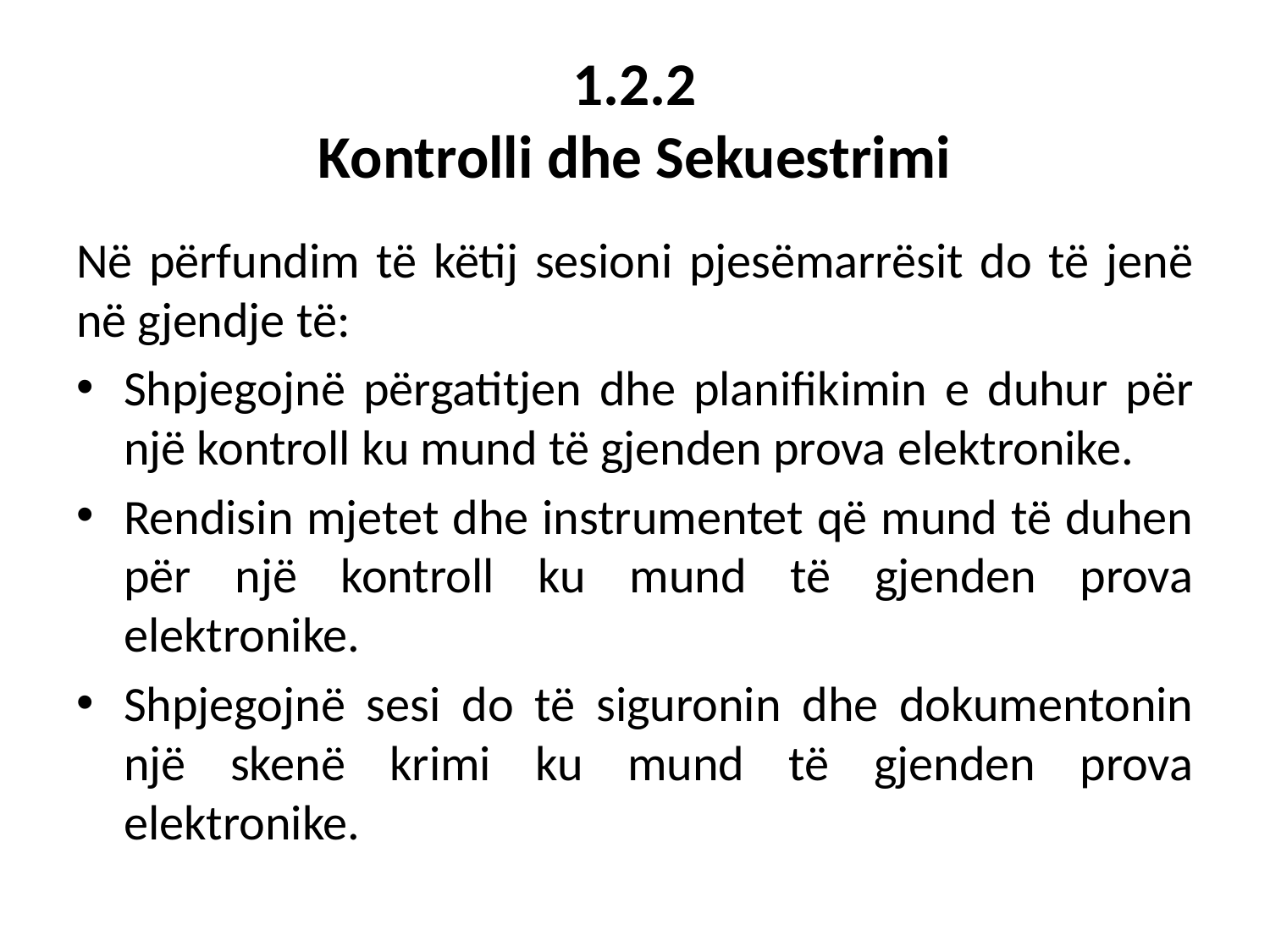

# 1.2.2 Kontrolli dhe Sekuestrimi
Në përfundim të këtij sesioni pjesëmarrësit do të jenë në gjendje të:
Shpjegojnë përgatitjen dhe planifikimin e duhur për një kontroll ku mund të gjenden prova elektronike.
Rendisin mjetet dhe instrumentet që mund të duhen për një kontroll ku mund të gjenden prova elektronike.
Shpjegojnë sesi do të siguronin dhe dokumentonin një skenë krimi ku mund të gjenden prova elektronike.